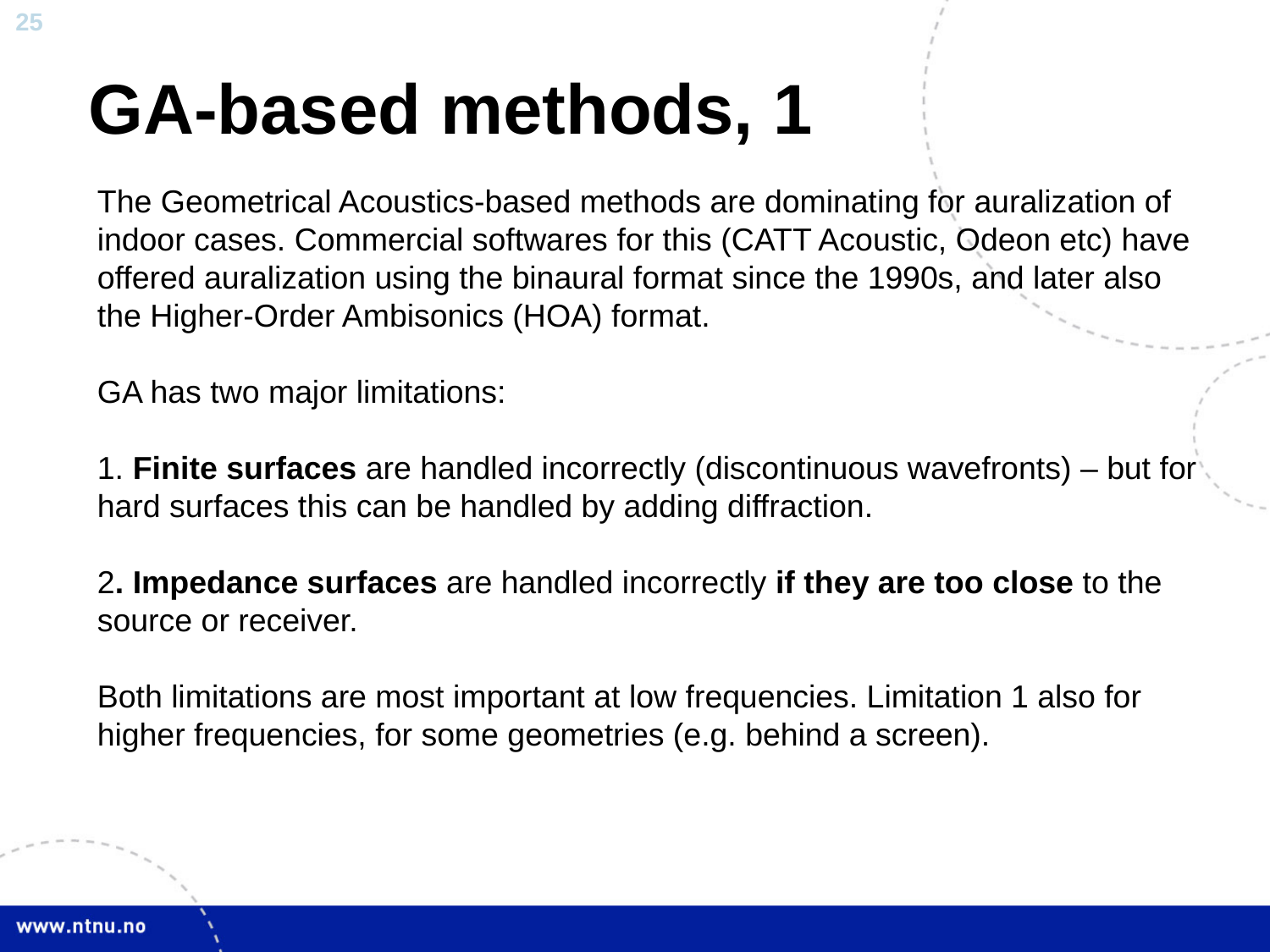

# GA-based methods, 1
The Geometrical Acoustics-based methods are dominating for auralization of indoor cases. Commercial softwares for this (CATT Acoustic, Odeon etc) have offered auralization using the binaural format since the 1990s, and later also the Higher-Order Ambisonics (HOA) format.

GA has two major limitations:

1. Finite surfaces are handled incorrectly (discontinuous wavefronts) – but for hard surfaces this can be handled by adding diffraction.

2. Impedance surfaces are handled incorrectly if they are too close to the source or receiver.

Both limitations are most important at low frequencies. Limitation 1 also for higher frequencies, for some geometries (e.g. behind a screen).